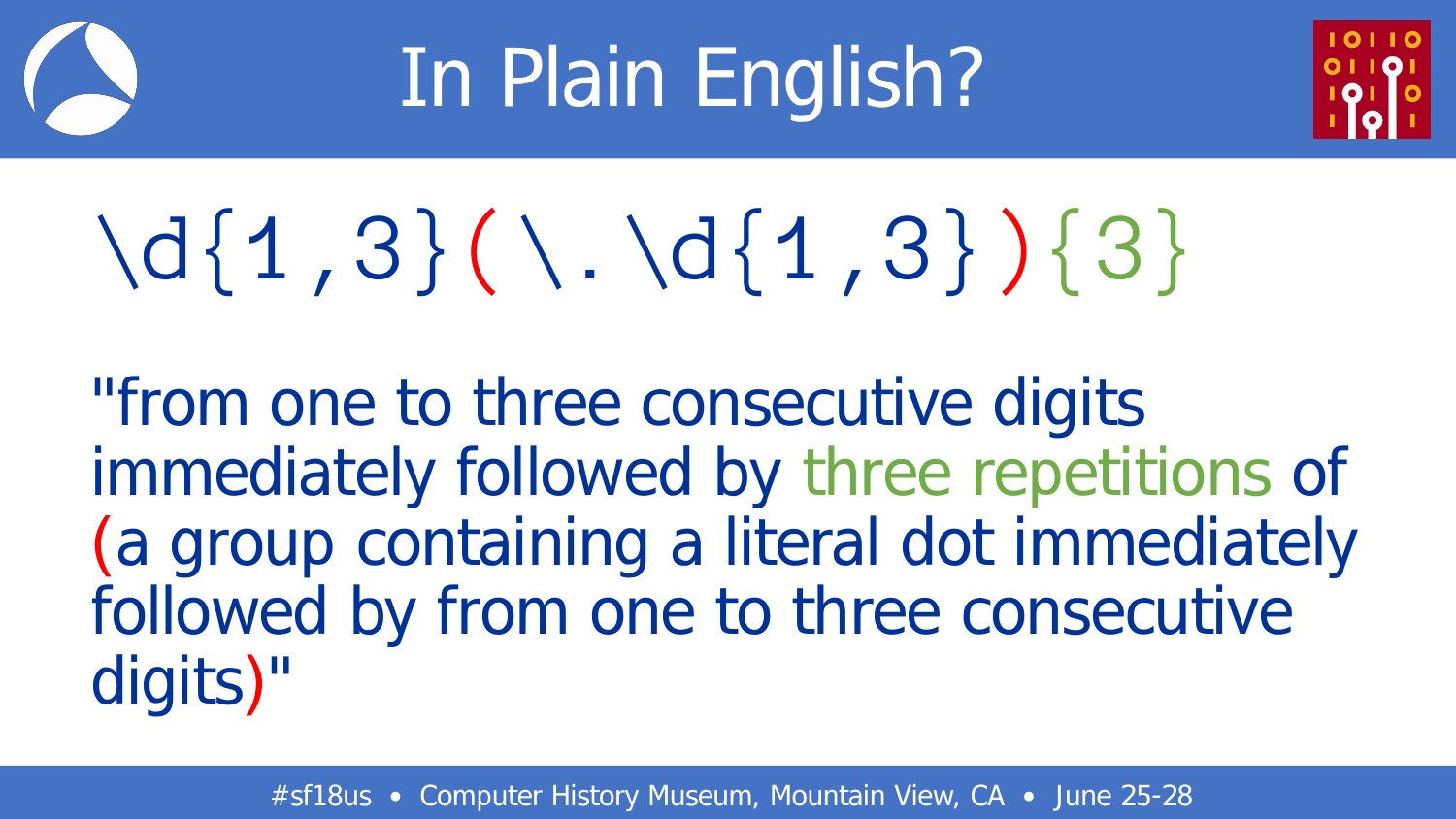

# In Plain English?
\d{1,3}(\.\d{1,3}){3}

"from one to three consecutive digits immediately followed by three repetitions of (a group containing a literal dot immediately followed by from one to three consecutive digits)"